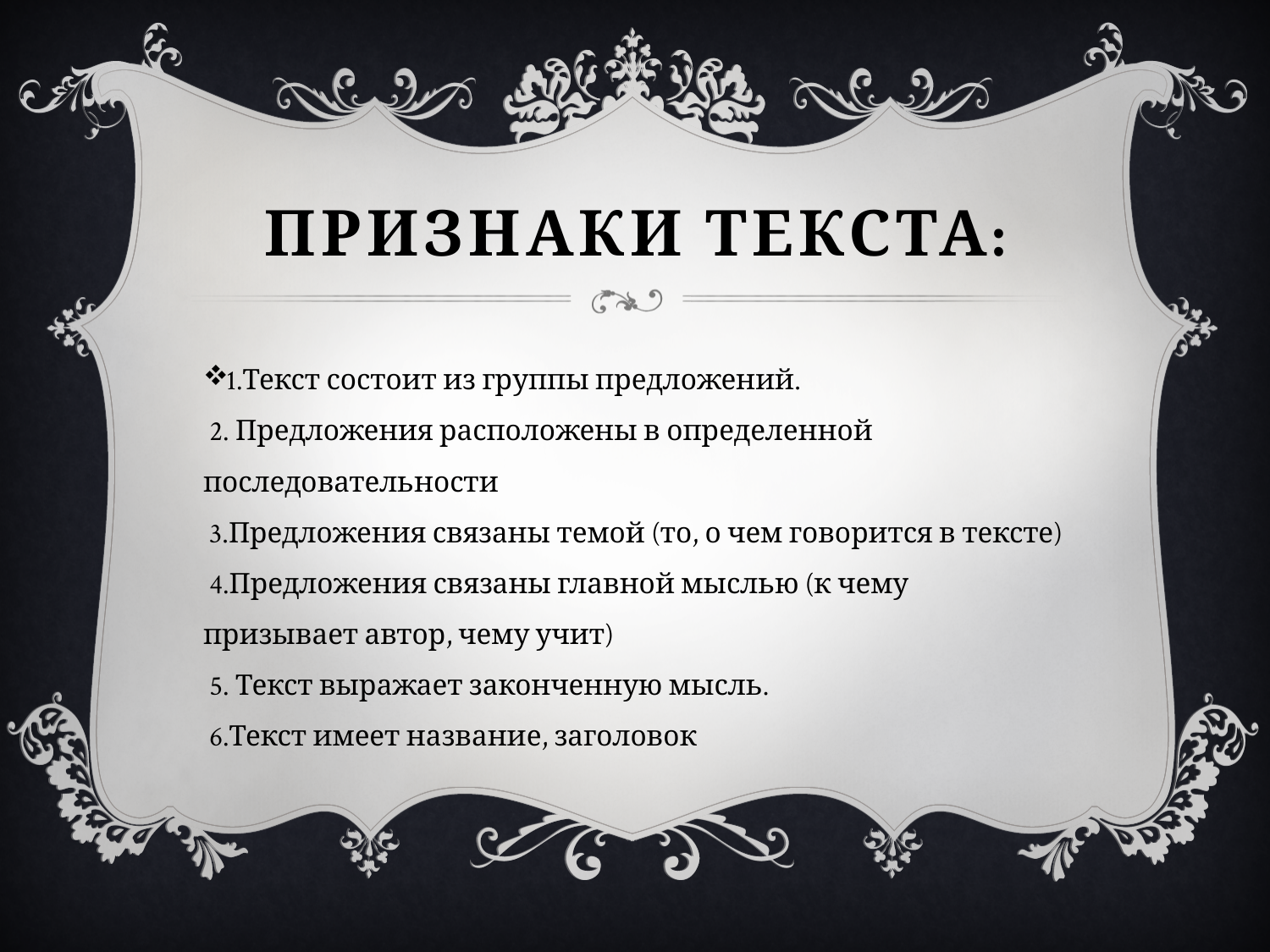

# Признаки текста:
1.Текст состоит из группы предложений.
 2. Предложения расположены в определенной последовательности
 3.Предложения связаны темой (то, о чем говорится в тексте)
 4.Предложения связаны главной мыслью (к чему призывает автор, чему учит)
 5. Текст выражает законченную мысль.
 6.Текст имеет название, заголовок